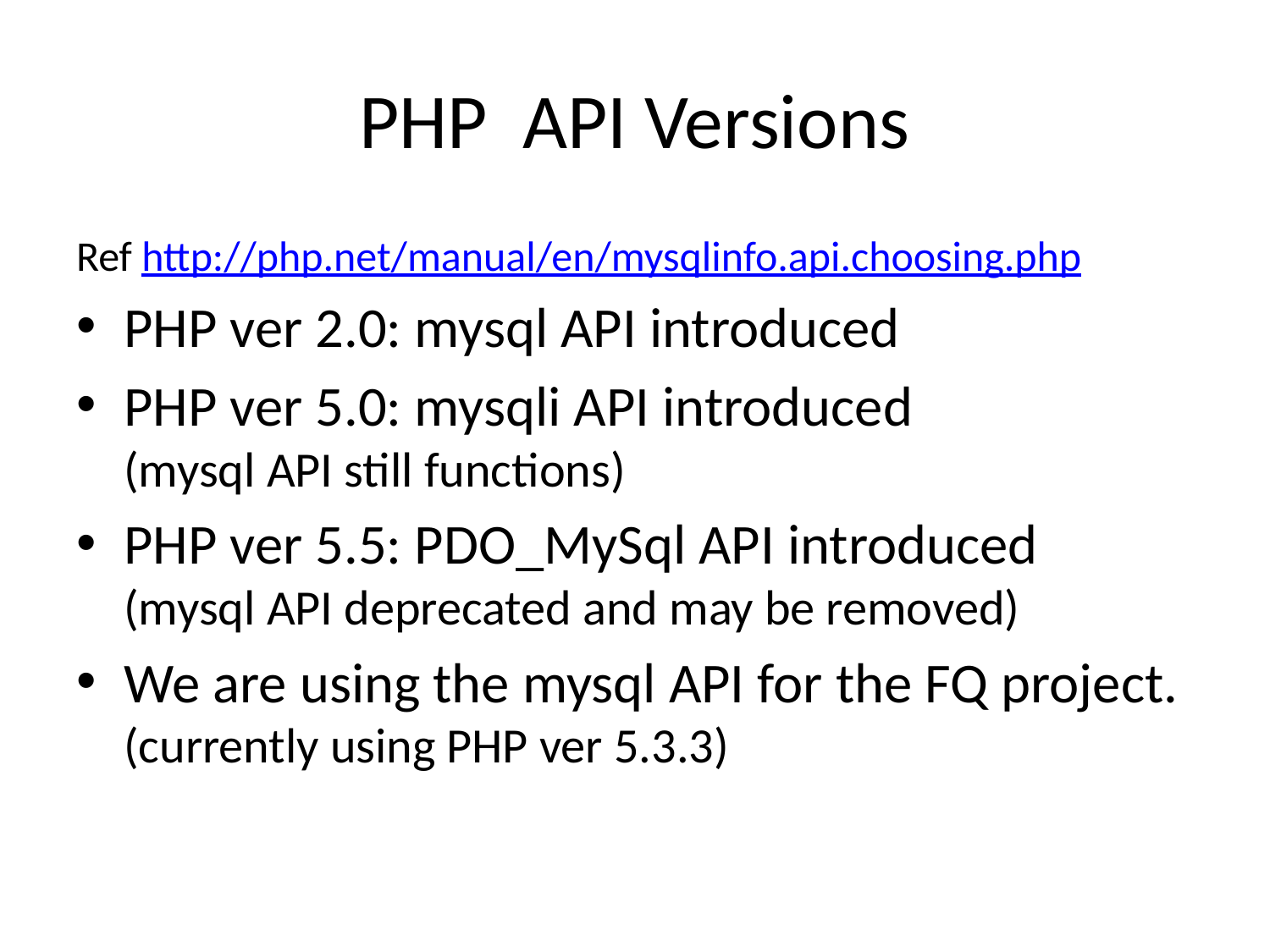

# PHP  API Versions
Ref http://php.net/manual/en/mysqlinfo.api.choosing.php
PHP ver 2.0: mysql API introduced
PHP ver 5.0: mysqli API introduced
(mysql API still functions)
PHP ver 5.5: PDO_MySql API introduced
(mysql API deprecated and may be removed)
We are using the mysql API for the FQ project.
(currently using PHP ver 5.3.3)